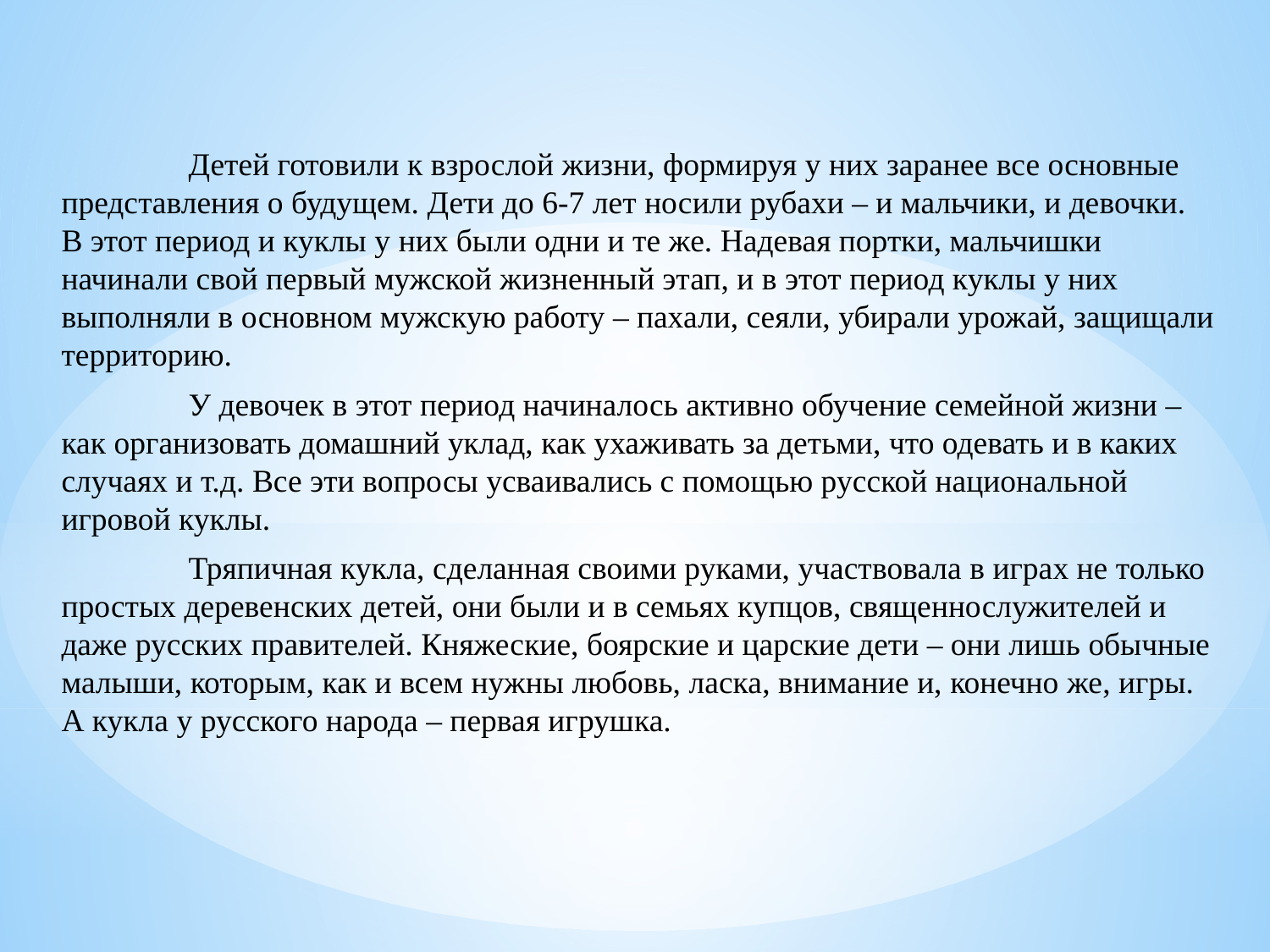

Детей готовили к взрослой жизни, формируя у них заранее все основные представления о будущем. Дети до 6-7 лет носили рубахи – и мальчики, и девочки. В этот период и куклы у них были одни и те же. Надевая портки, мальчишки начинали свой первый мужской жизненный этап, и в этот период куклы у них выполняли в основном мужскую работу – пахали, сеяли, убирали урожай, защищали территорию.
	У девочек в этот период начиналось активно обучение семейной жизни – как организовать домашний уклад, как ухаживать за детьми, что одевать и в каких случаях и т.д. Все эти вопросы усваивались с помощью русской национальной игровой куклы.
	Тряпичная кукла, сделанная своими руками, участвовала в играх не только простых деревенских детей, они были и в семьях купцов, священнослужителей и даже русских правителей. Княжеские, боярские и царские дети – они лишь обычные малыши, которым, как и всем нужны любовь, ласка, внимание и, конечно же, игры. А кукла у русского народа – первая игрушка.